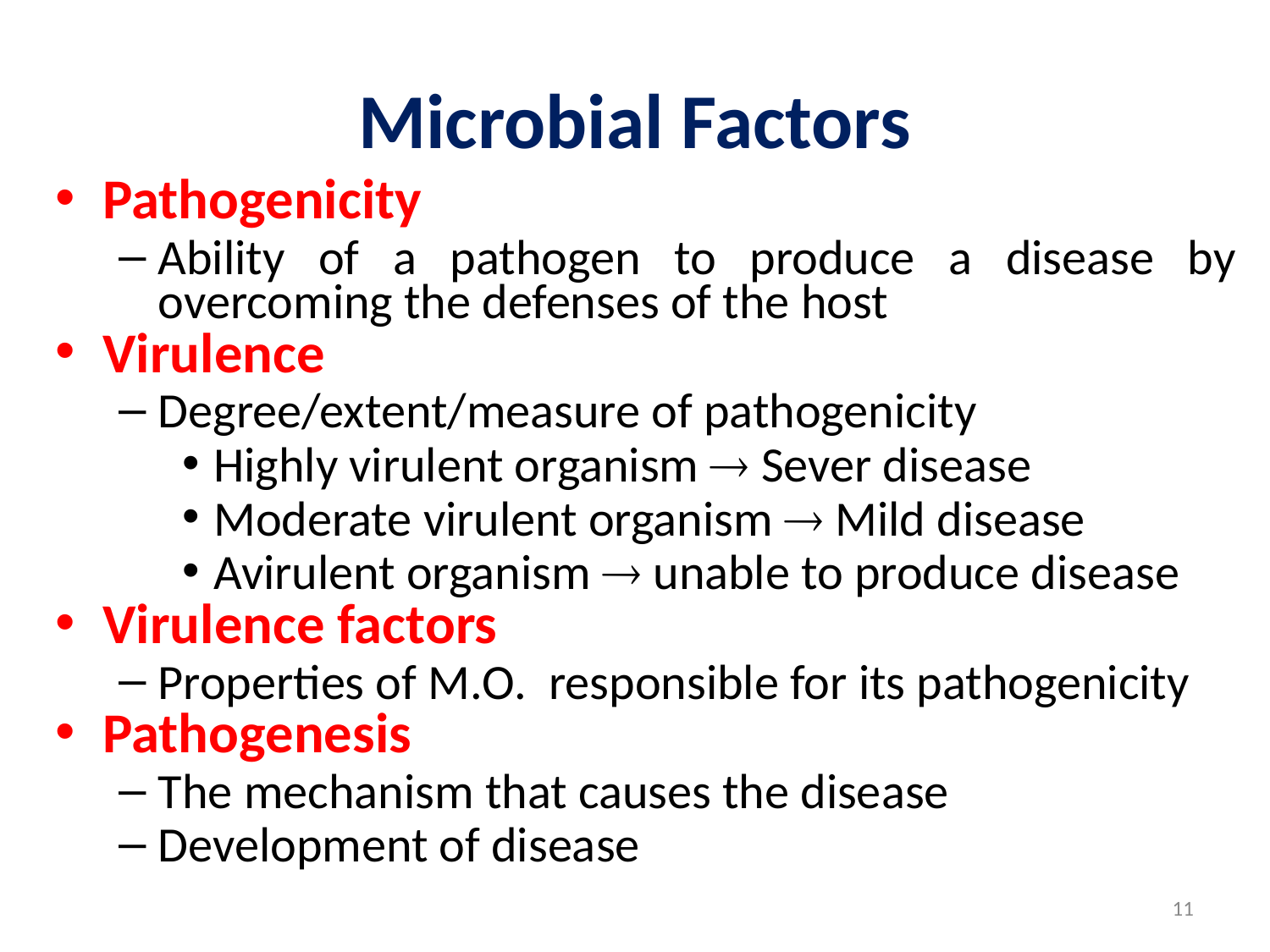

# Microbial Factors
Pathogenicity
Ability of a pathogen to produce a disease by overcoming the defenses of the host
Virulence
Degree/extent/measure of pathogenicity
Highly virulent organism → Sever disease
Moderate virulent organism → Mild disease
Avirulent organism → unable to produce disease
Virulence factors
Properties of M.O.  responsible for its pathogenicity
Pathogenesis
The mechanism that causes the disease
Development of disease

11